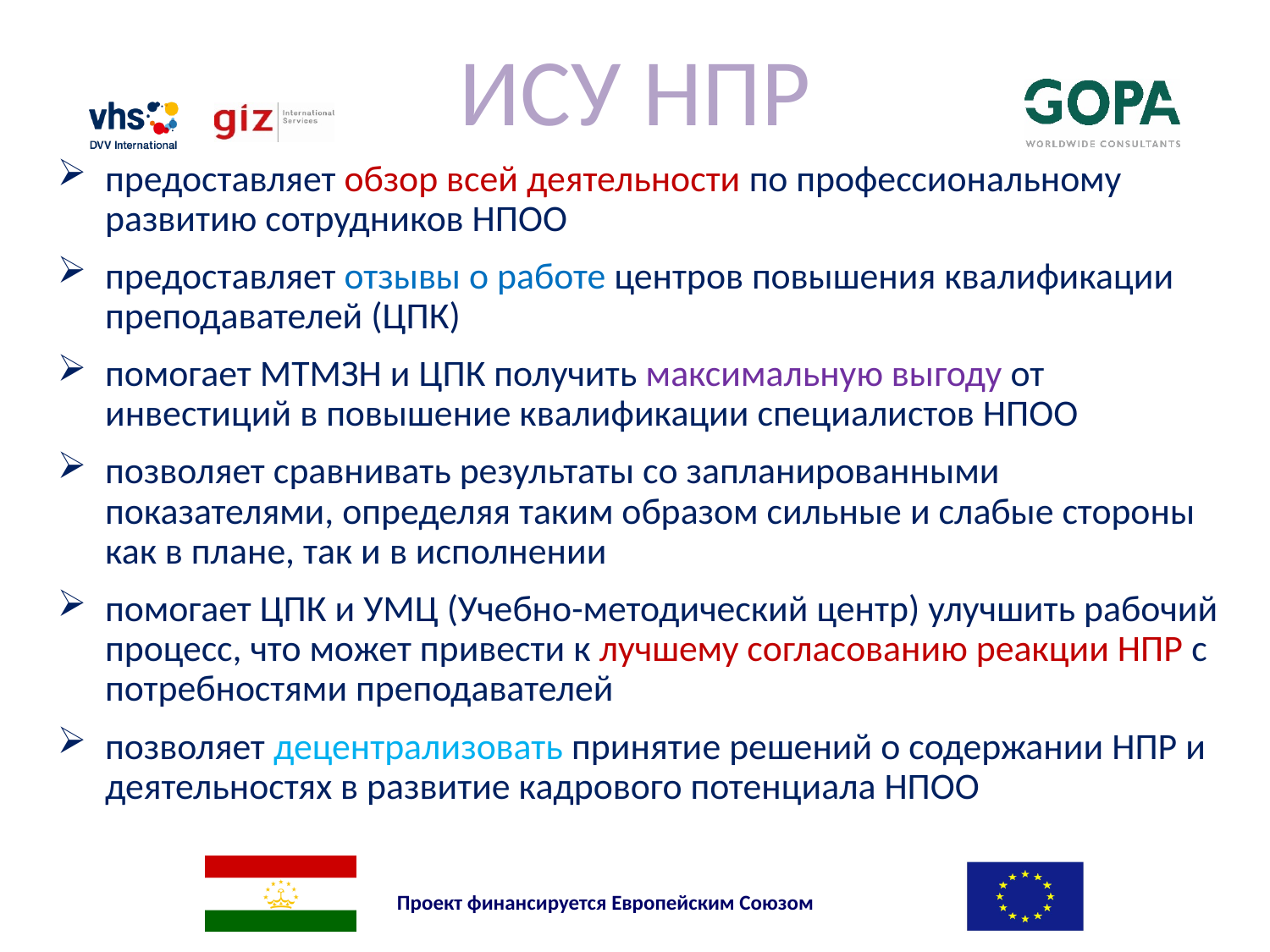

ИСУ НПР
предоставляет обзор всей деятельности по профессиональному развитию сотрудников НПОО
предоставляет отзывы о работе центров повышения квалификации преподавателей (ЦПК)
помогает МТМЗН и ЦПК получить максимальную выгоду от инвестиций в повышение квалификации специалистов НПОО
позволяет сравнивать результаты со запланированными показателями, определяя таким образом сильные и слабые стороны как в плане, так и в исполнении
помогает ЦПК и УМЦ (Учебно-методический центр) улучшить рабочий процесс, что может привести к лучшему согласованию реакции НПР с потребностями преподавателей
позволяет децентрализовать принятие решений о содержании НПР и деятельностях в развитие кадрового потенциала НПОО

Проект финансируется Европейским Союзом